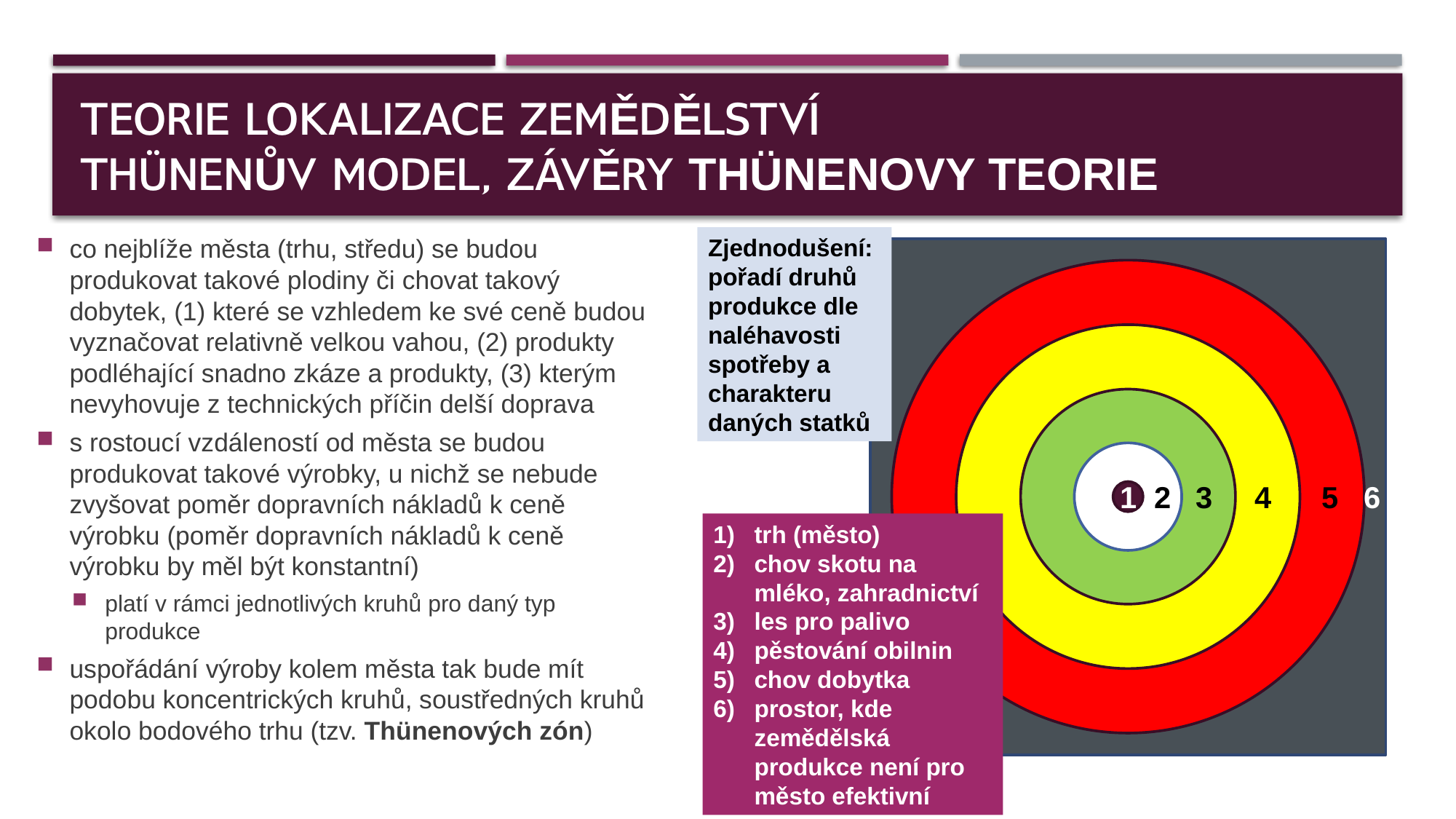

# teorie lokalizace zemědělství Thünenův model, závěry Thünenovy teorie
co nejblíže města (trhu, středu) se budou produkovat takové plodiny či chovat takový dobytek, (1) které se vzhledem ke své ceně budou vyznačovat relativně velkou vahou, (2) produkty podléhající snadno zkáze a produkty, (3) kterým nevyhovuje z technických příčin delší doprava
s rostoucí vzdáleností od města se budou produkovat takové výrobky, u nichž se nebude zvyšovat poměr dopravních nákladů k ceně výrobku (poměr dopravních nákladů k ceně výrobku by měl být konstantní)
platí v rámci jednotlivých kruhů pro daný typ produkce
uspořádání výroby kolem města tak bude mít podobu koncentrických kruhů, soustředných kruhů okolo bodového trhu (tzv. Thünenových zón)
Zjednodušení: pořadí druhů produkce dle naléhavosti spotřeby a charakteru daných statků

1  2   3     4      5   6

trh (město)
chov skotu na mléko, zahradnictví
les pro palivo
pěstování obilnin
chov dobytka
prostor, kde zemědělská produkce není pro město efektivní
4